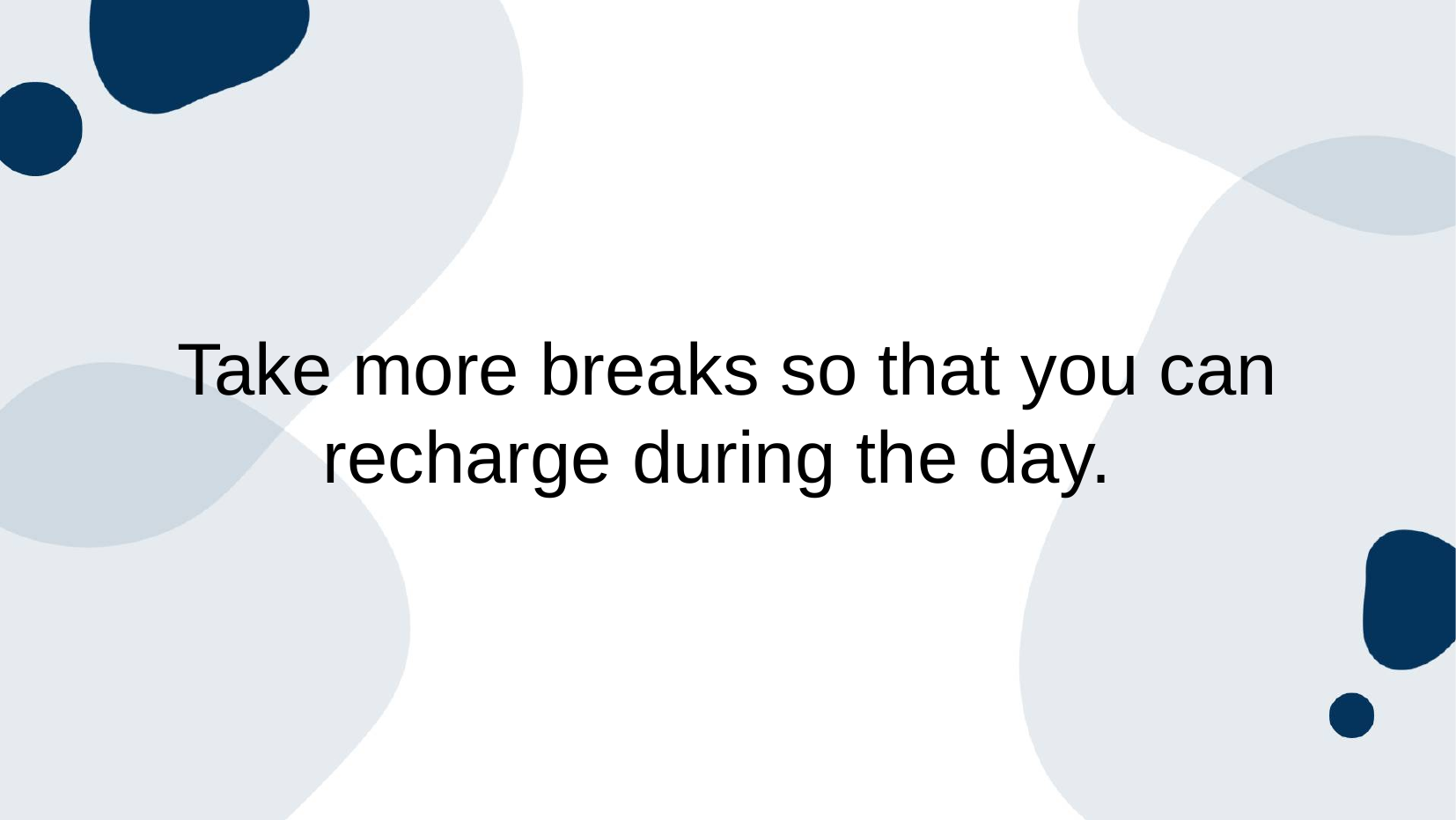

Take more breaks so that you can recharge during the day.